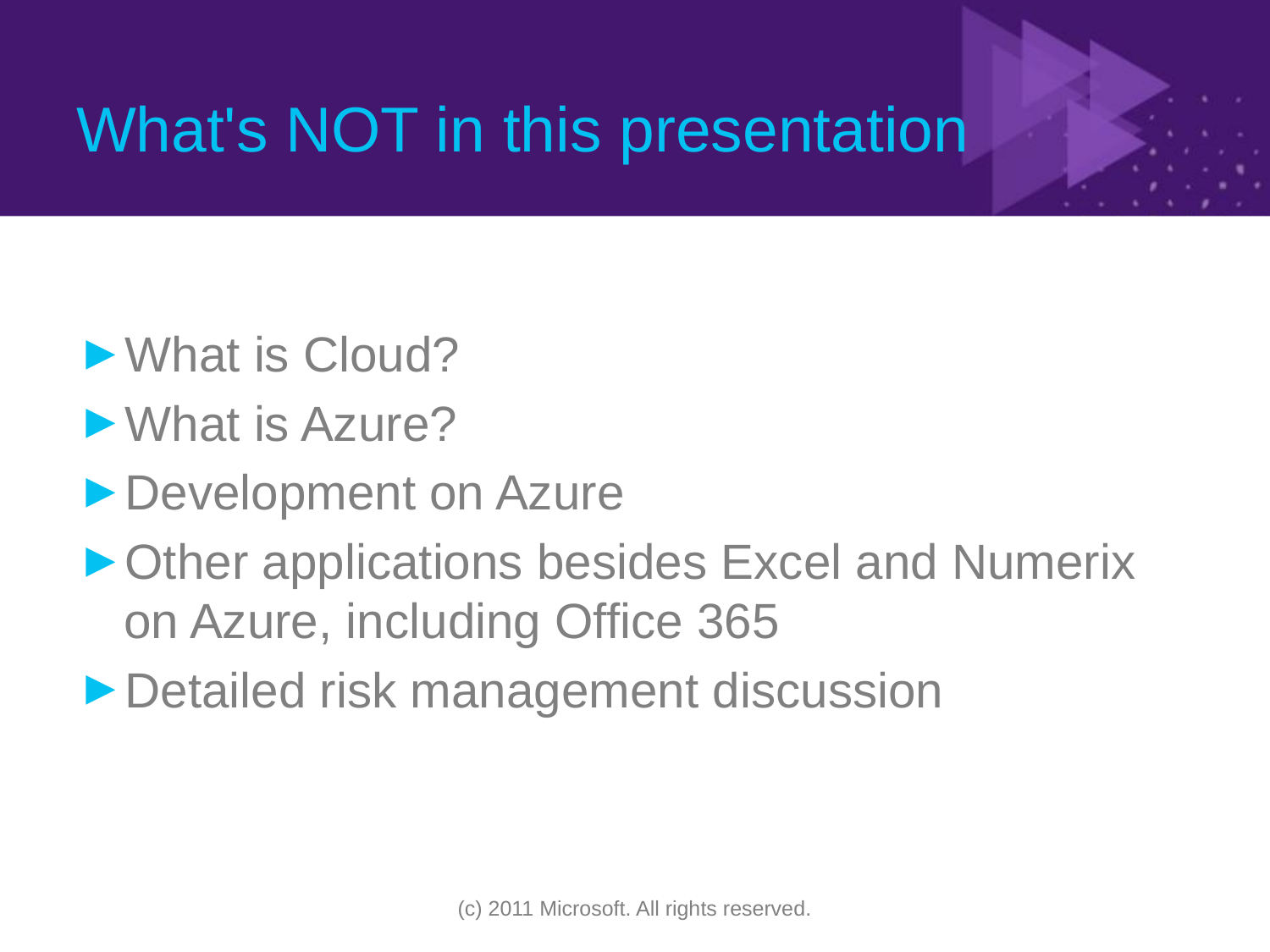

# What's NOT in this presentation
What is Cloud?
What is Azure?
Development on Azure
Other applications besides Excel and Numerix on Azure, including Office 365
Detailed risk management discussion
(c) 2011 Microsoft. All rights reserved.